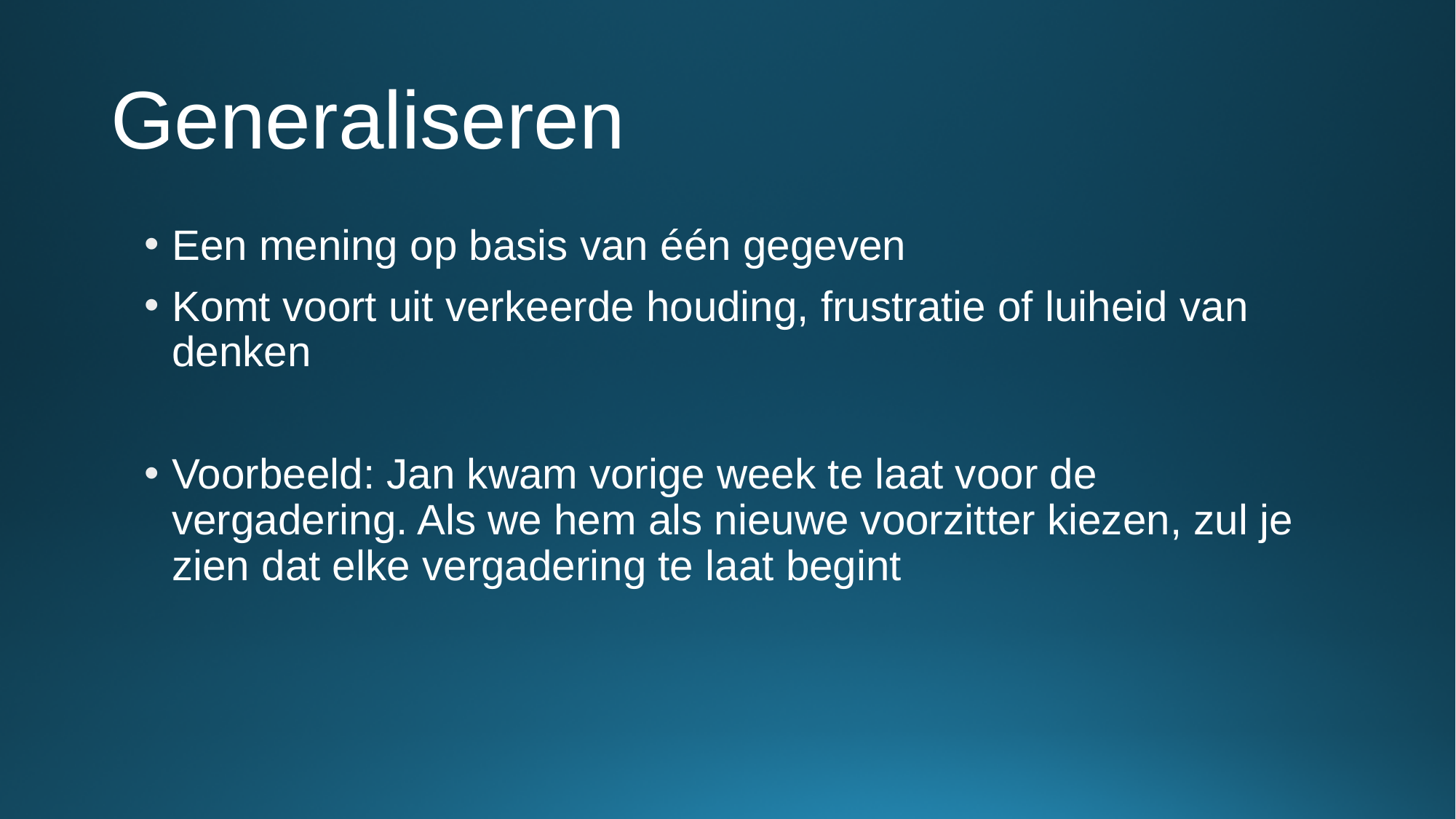

# Generaliseren
Een mening op basis van één gegeven
Komt voort uit verkeerde houding, frustratie of luiheid van denken

Voorbeeld: Jan kwam vorige week te laat voor de vergadering. Als we hem als nieuwe voorzitter kiezen, zul je zien dat elke vergadering te laat begint